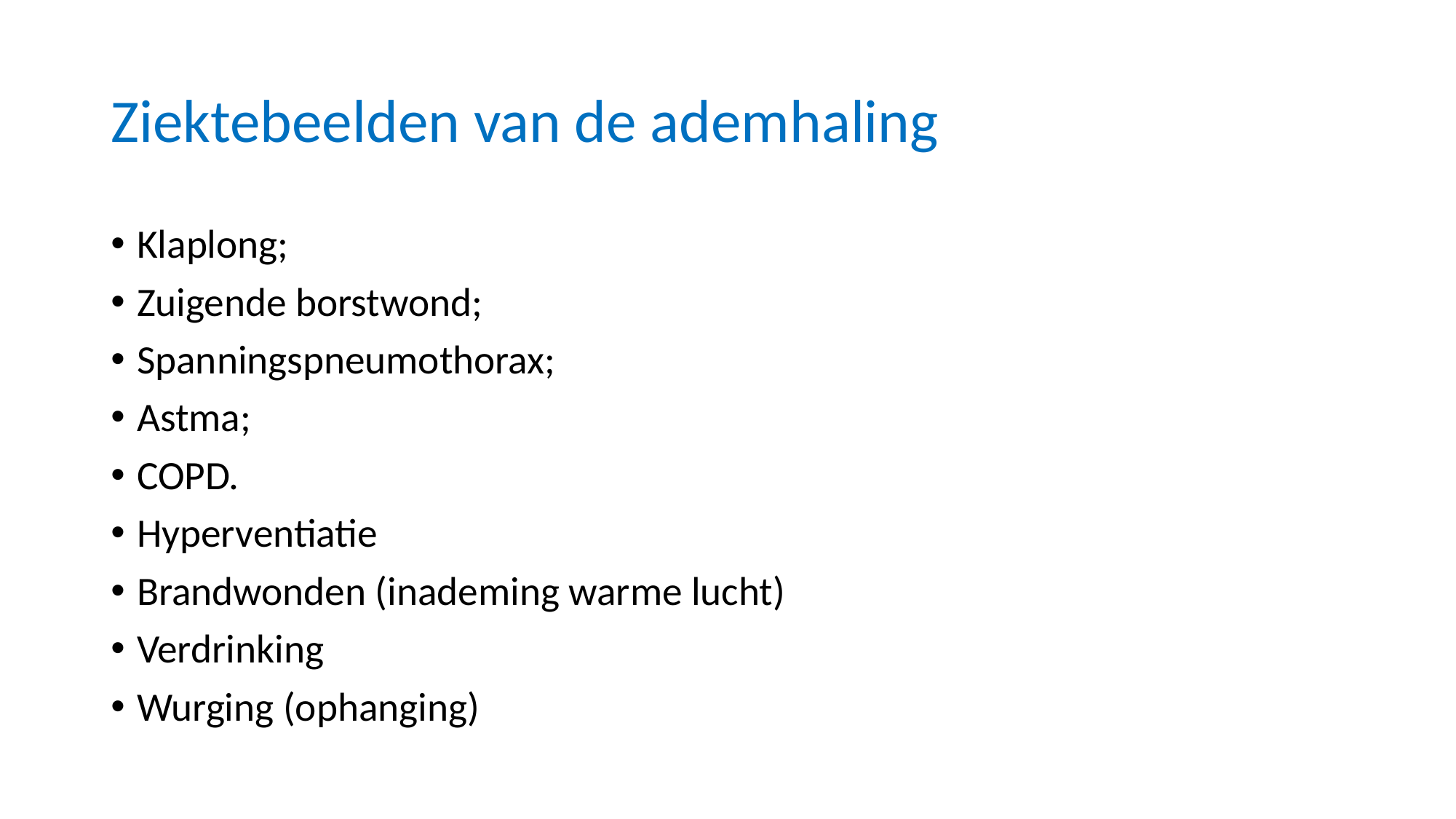

# Ziektebeelden van de ademhaling
Klaplong;
Zuigende borstwond;
Spanningspneumothorax;
Astma;
COPD.
Hyperventiatie
Brandwonden (inademing warme lucht)
Verdrinking
Wurging (ophanging)